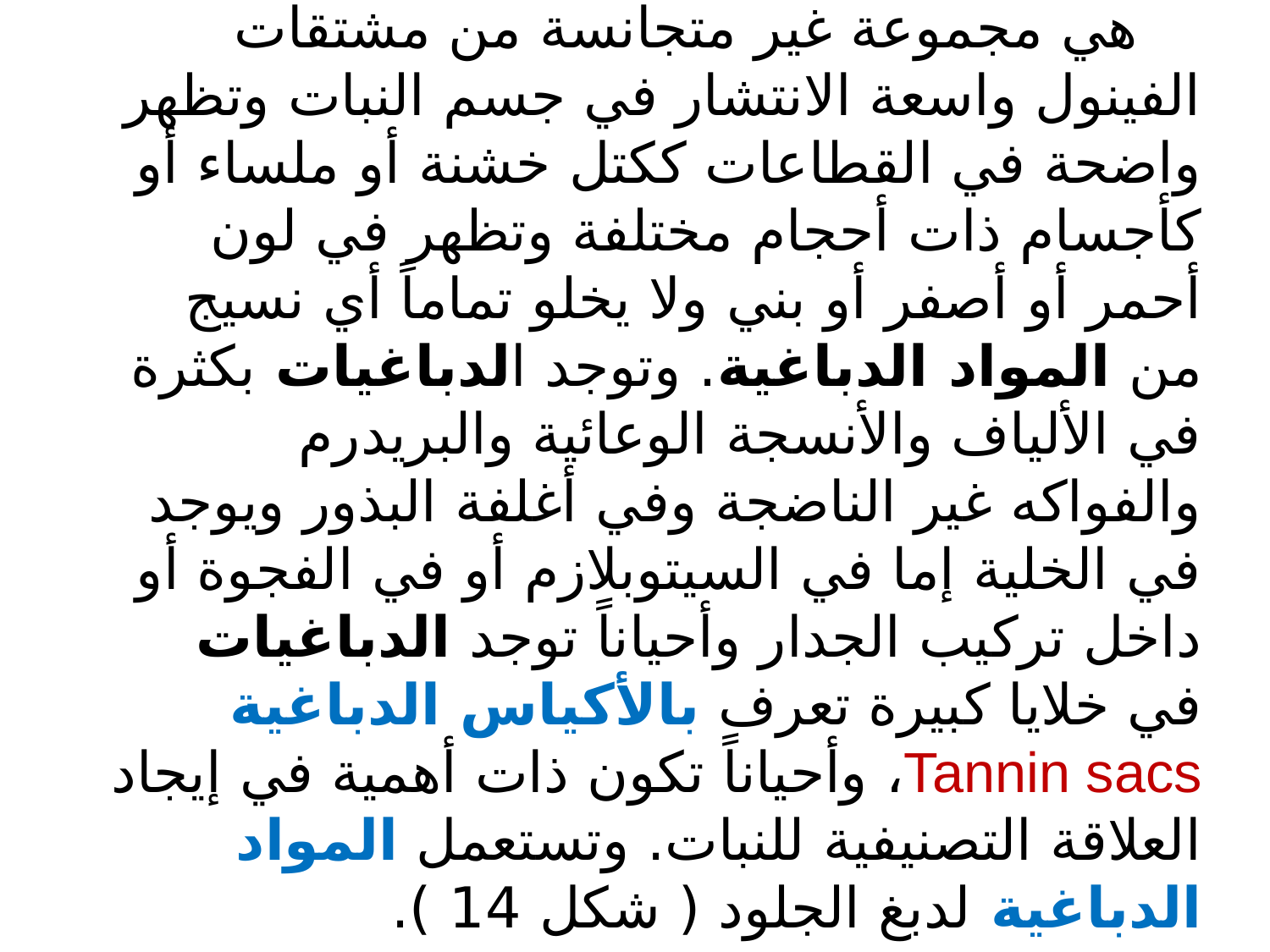

الدباغيات ( التانينات ) Tannins
هي مجموعة غير متجانسة من مشتقات الفينول واسعة الانتشار في جسم النبات وتظهر واضحة في القطاعات ككتل خشنة أو ملساء أو كأجسام ذات أحجام مختلفة وتظهر في لون أحمر أو أصفر أو بني ولا يخلو تماماً أي نسيج من المواد الدباغية. وتوجد الدباغيات بكثرة في الألياف والأنسجة الوعائية والبريدرم والفواكه غير الناضجة وفي أغلفة البذور ويوجد في الخلية إما في السيتوبلازم أو في الفجوة أو داخل تركيب الجدار وأحياناً توجد الدباغيات في خلايا كبيرة تعرف بالأكياس الدباغية Tannin sacs، وأحياناً تكون ذات أهمية في إيجاد العلاقة التصنيفية للنبات. وتستعمل المواد الدباغية لدبغ الجلود ( شكل 14 ).